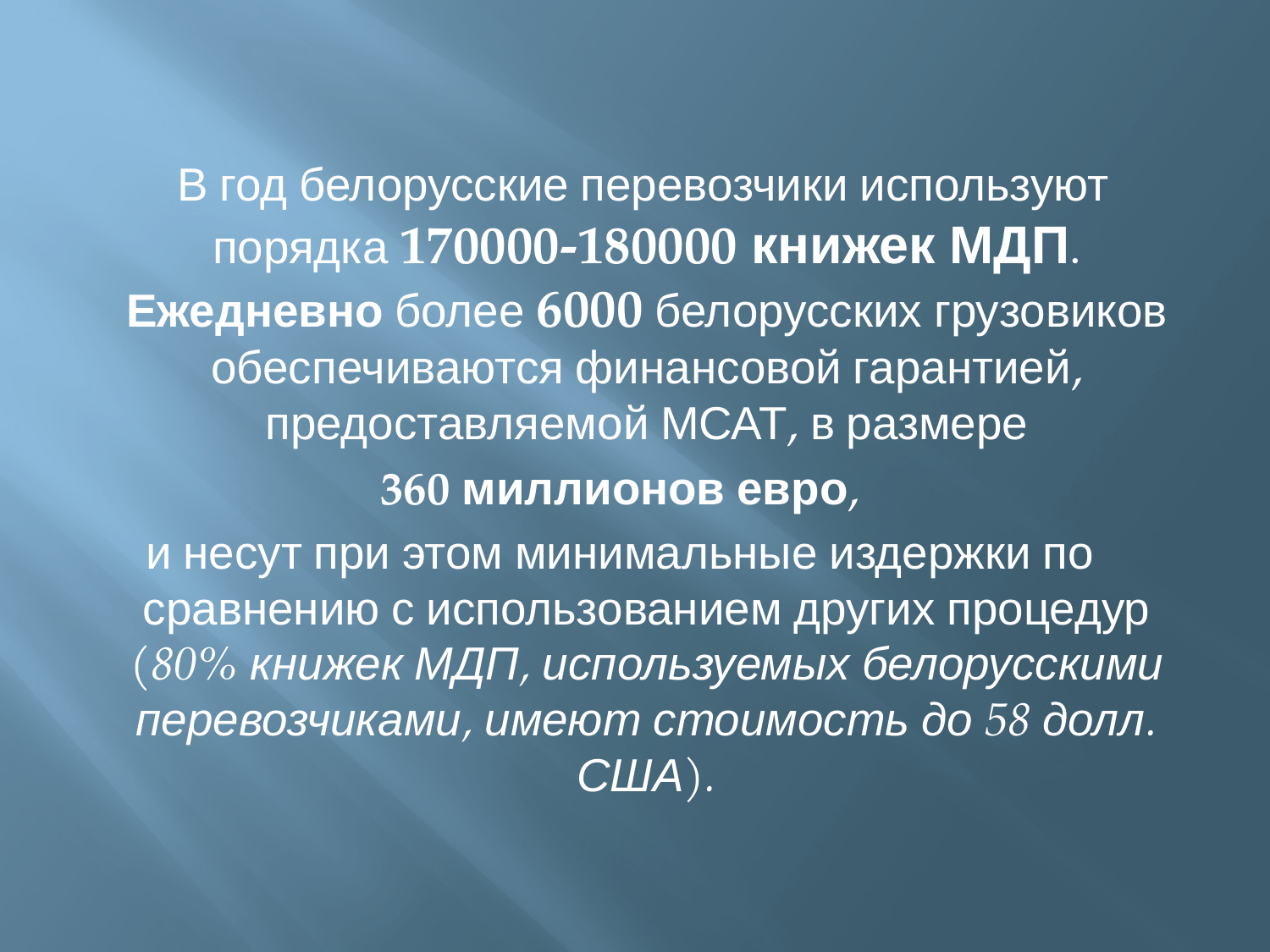

#
    В год белорусские перевозчики используют порядка 170000-180000 книжек МДП. Ежедневно более 6000 белорусских грузовиков обеспечиваются финансовой гарантией, предоставляемой МСАТ, в размере
360 миллионов евро,
и несут при этом минимальные издержки по сравнению с использованием других процедур (80% книжек МДП, используемых белорусскими перевозчиками, имеют стоимость до 58 долл. США).